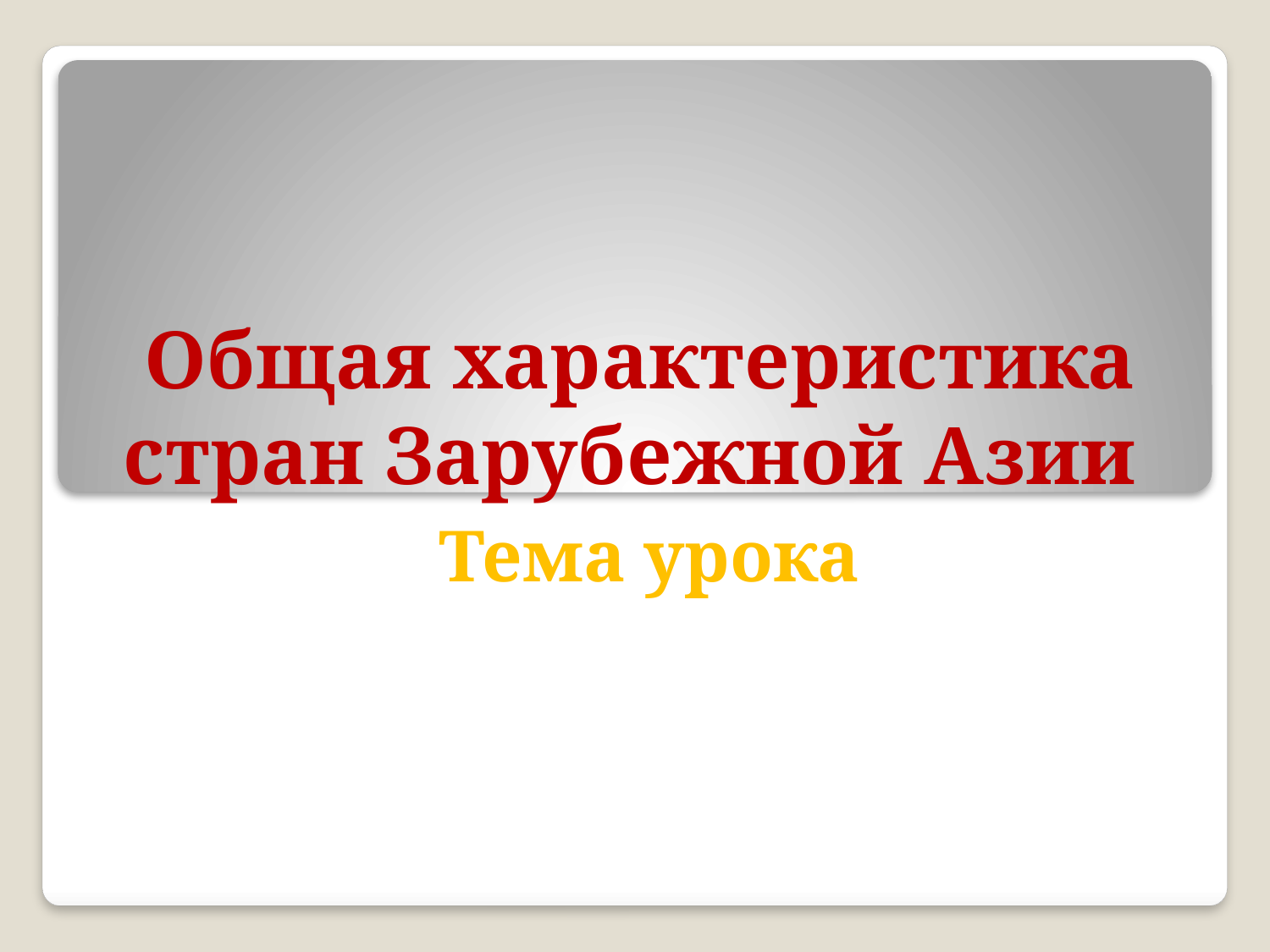

# Общая характеристика стран Зарубежной Азии
Тема урока